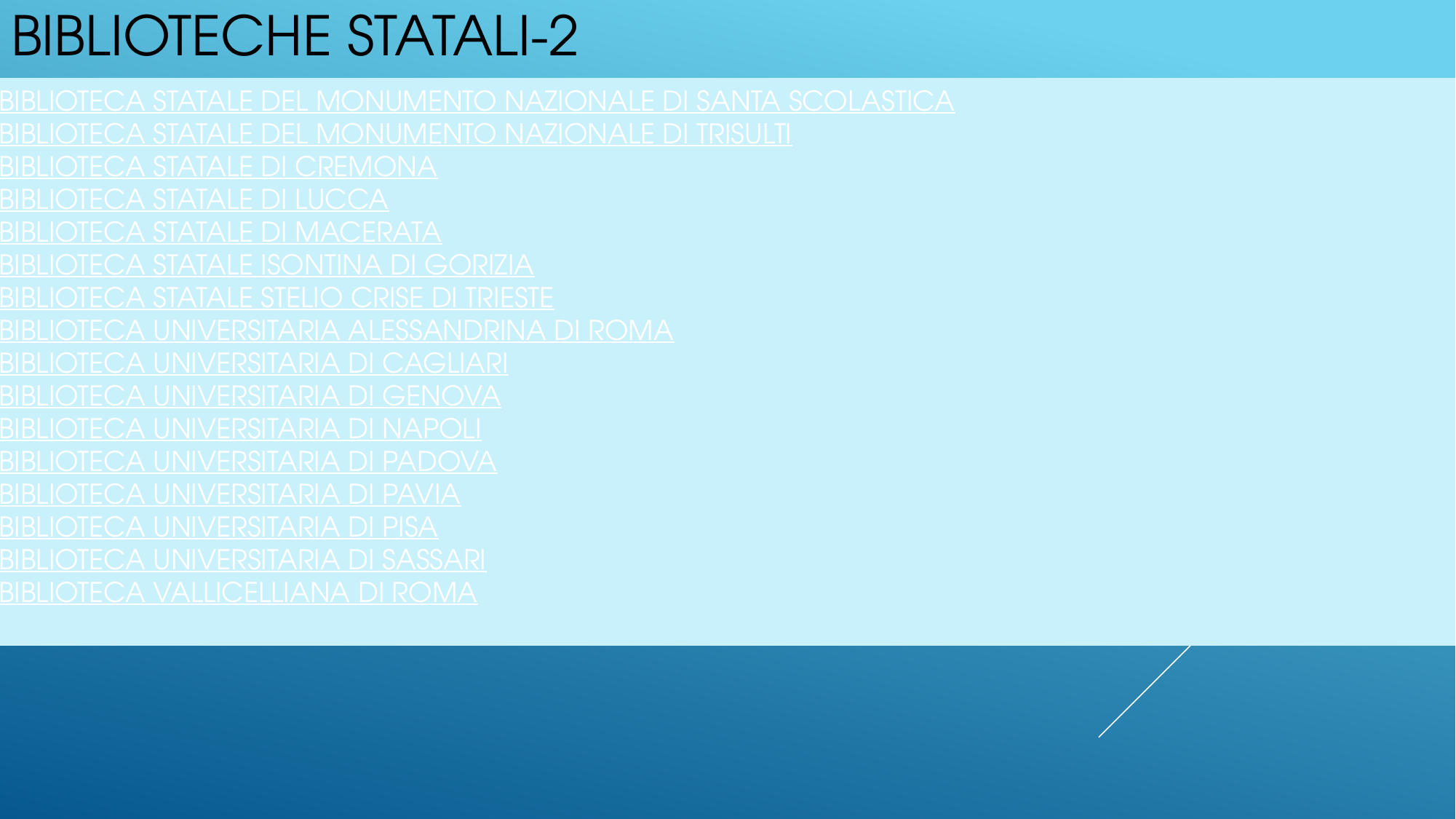

# BIBLIOTECHE STATALI-2
BIBLIOTECA STATALE DEL MONUMENTO NAZIONALE DI SANTA SCOLASTICA
BIBLIOTECA STATALE DEL MONUMENTO NAZIONALE DI TRISULTI
BIBLIOTECA STATALE DI CREMONA
BIBLIOTECA STATALE DI LUCCA
BIBLIOTECA STATALE DI MACERATA
BIBLIOTECA STATALE ISONTINA DI GORIZIA
BIBLIOTECA STATALE STELIO CRISE DI TRIESTE
BIBLIOTECA UNIVERSITARIA ALESSANDRINA DI ROMA
BIBLIOTECA UNIVERSITARIA DI CAGLIARI
BIBLIOTECA UNIVERSITARIA DI GENOVA
BIBLIOTECA UNIVERSITARIA DI NAPOLI
BIBLIOTECA UNIVERSITARIA DI PADOVA
BIBLIOTECA UNIVERSITARIA DI PAVIA
BIBLIOTECA UNIVERSITARIA DI PISA
BIBLIOTECA UNIVERSITARIA DI SASSARI
BIBLIOTECA VALLICELLIANA DI ROMA